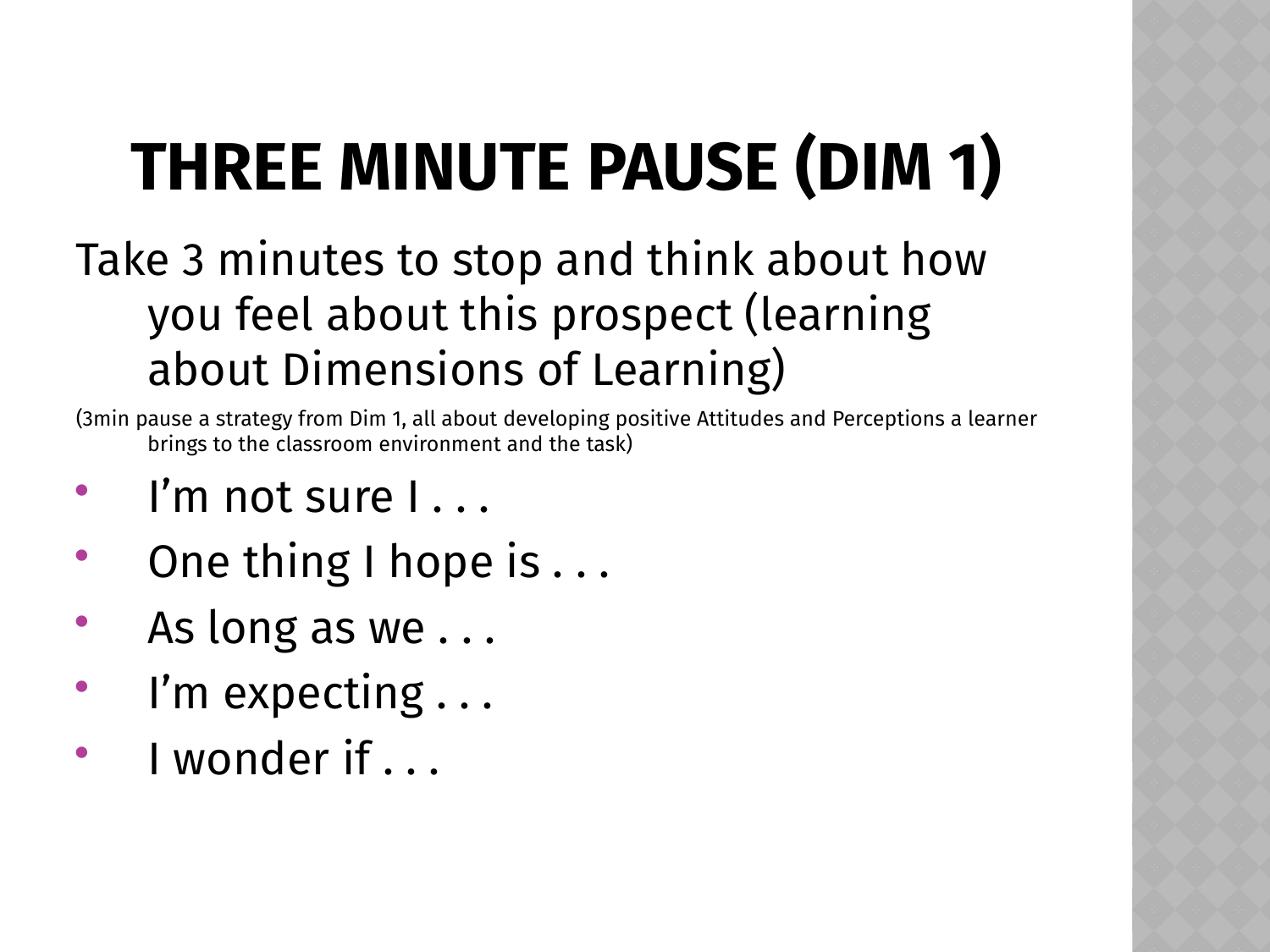

# Three Minute Pause (Dim 1)
Take 3 minutes to stop and think about how you feel about this prospect (learning about Dimensions of Learning)
(3min pause a strategy from Dim 1, all about developing positive Attitudes and Perceptions a learner brings to the classroom environment and the task)
I’m not sure I . . .
One thing I hope is . . .
As long as we . . .
I’m expecting . . .
I wonder if . . .